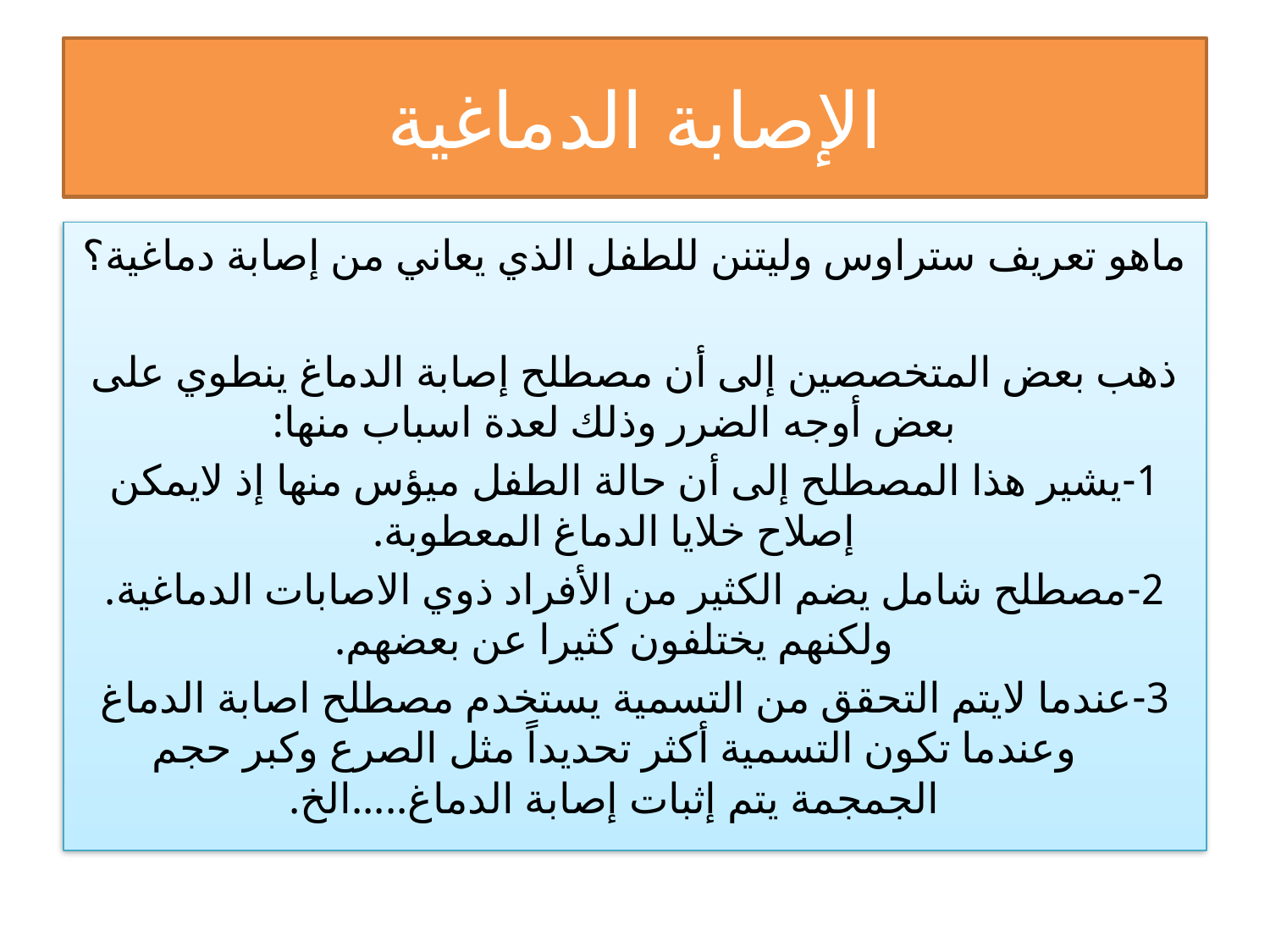

# الإصابة الدماغية
ماهو تعريف ستراوس وليتنن للطفل الذي يعاني من إصابة دماغية؟

ذهب بعض المتخصصين إلى أن مصطلح إصابة الدماغ ينطوي على بعض أوجه الضرر وذلك لعدة اسباب منها:
1-يشير هذا المصطلح إلى أن حالة الطفل ميؤس منها إذ لايمكن إصلاح خلايا الدماغ المعطوبة.
2-مصطلح شامل يضم الكثير من الأفراد ذوي الاصابات الدماغية. ولكنهم يختلفون كثيرا عن بعضهم.
3-عندما لايتم التحقق من التسمية يستخدم مصطلح اصابة الدماغ وعندما تكون التسمية أكثر تحديداً مثل الصرع وكبر حجم الجمجمة يتم إثبات إصابة الدماغ.....الخ.